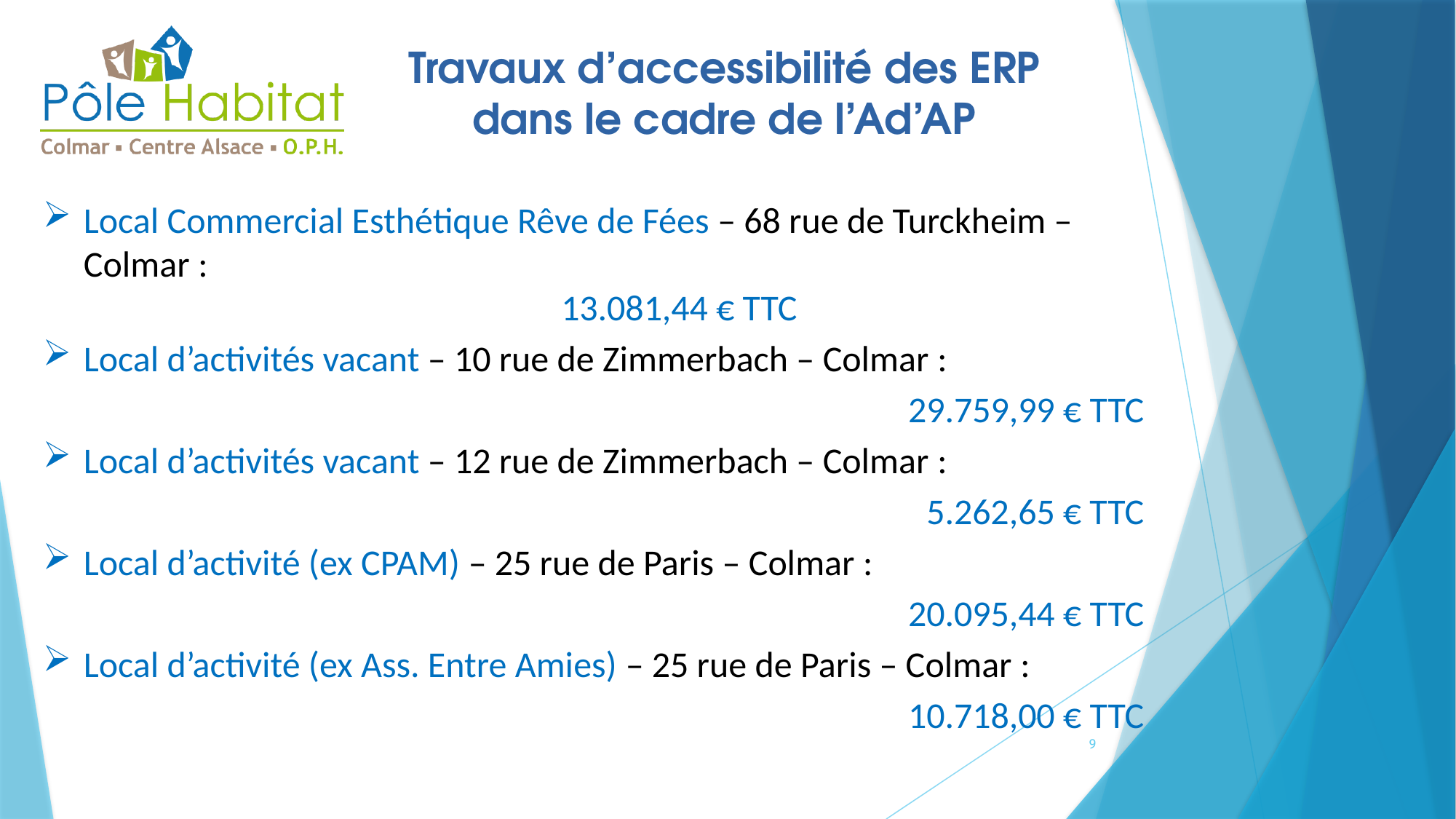

Travaux d’accessibilité des ERP dans le cadre de l’Ad’AP

Local Commercial Esthétique Rêve de Fées – 68 rue de Turckheim – Colmar : 												     13.081,44 € TTC
Local d’activités vacant – 10 rue de Zimmerbach – Colmar :
29.759,99 € TTC
Local d’activités vacant – 12 rue de Zimmerbach – Colmar :
5.262,65 € TTC
Local d’activité (ex CPAM) – 25 rue de Paris – Colmar :
20.095,44 € TTC
Local d’activité (ex Ass. Entre Amies) – 25 rue de Paris – Colmar :
10.718,00 € TTC

9